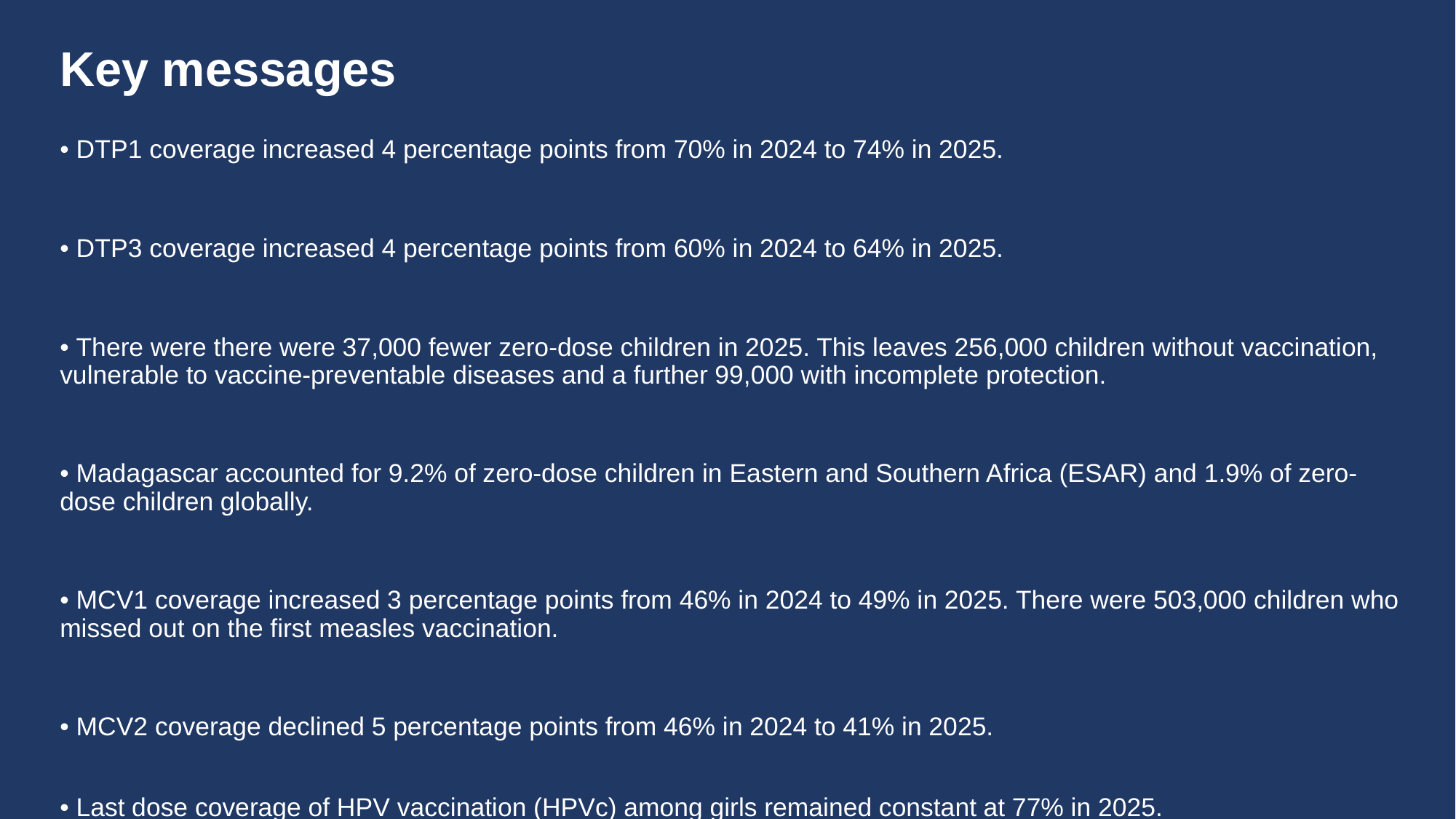

# Key messages
• DTP1 coverage increased 4 percentage points from 70% in 2024 to 74% in 2025.

• DTP3 coverage increased 4 percentage points from 60% in 2024 to 64% in 2025.

• There were there were 37,000 fewer zero-dose children in 2025. This leaves 256,000 children without vaccination, vulnerable to vaccine-preventable diseases and a further 99,000 with incomplete protection.

• Madagascar accounted for 9.2% of zero-dose children in Eastern and Southern Africa (ESAR) and 1.9% of zero-dose children globally.

• MCV1 coverage increased 3 percentage points from 46% in 2024 to 49% in 2025. There were 503,000 children who missed out on the first measles vaccination.

• MCV2 coverage declined 5 percentage points from 46% in 2024 to 41% in 2025.

• Last dose coverage of HPV vaccination (HPVc) among girls remained constant at 77% in 2025.